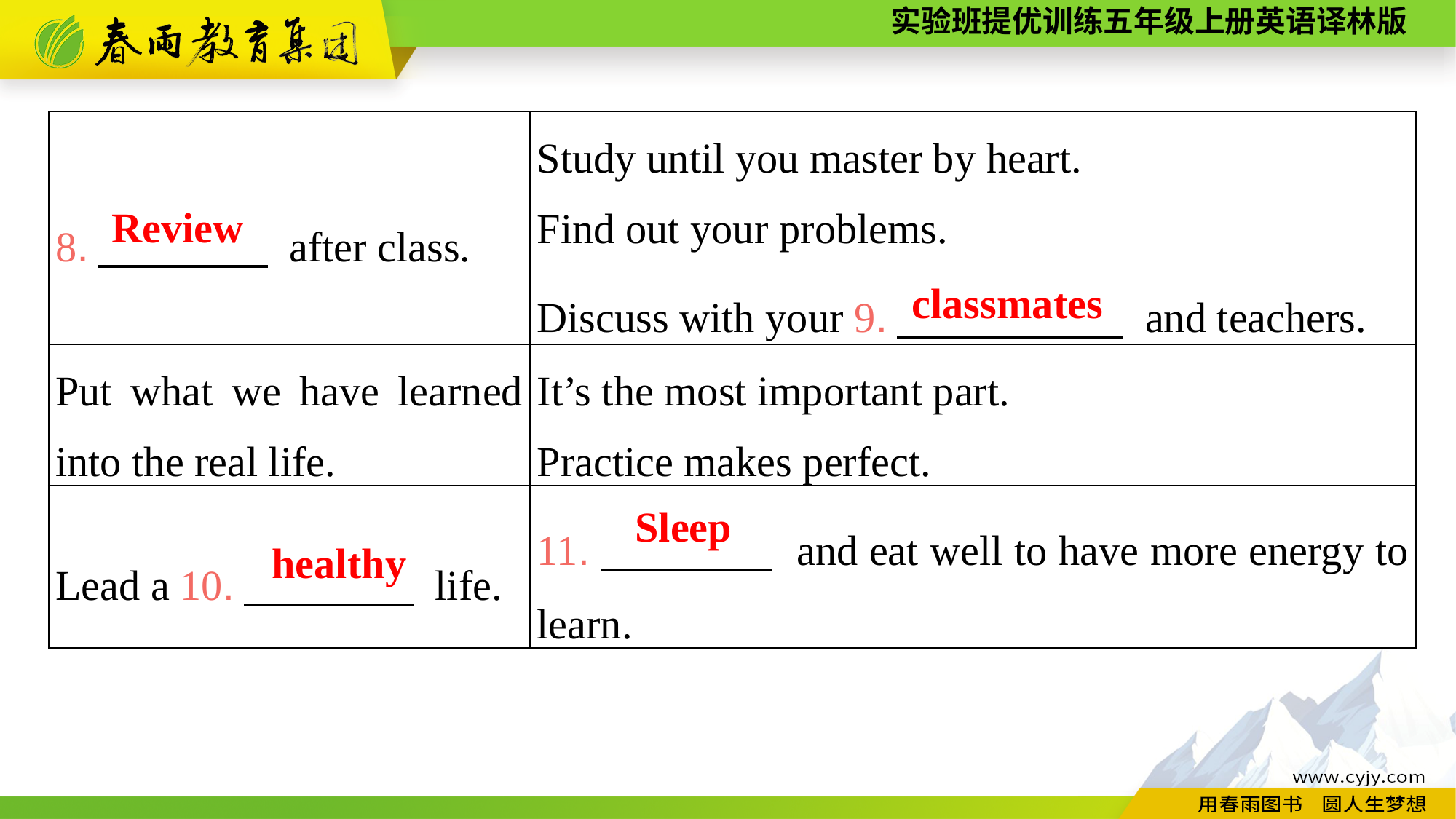

| 8.　　　　 after class. | Study until you master by heart. Find out your problems. Discuss with your 9.　 　　　 and teachers. |
| --- | --- |
| Put what we have learned into the real life. | It’s the most important part. Practice makes perfect. |
| Lead a 10.　　　　 life. | 11.　　　　 and eat well to have more energy to learn. |
Review
classmates
Sleep
healthy